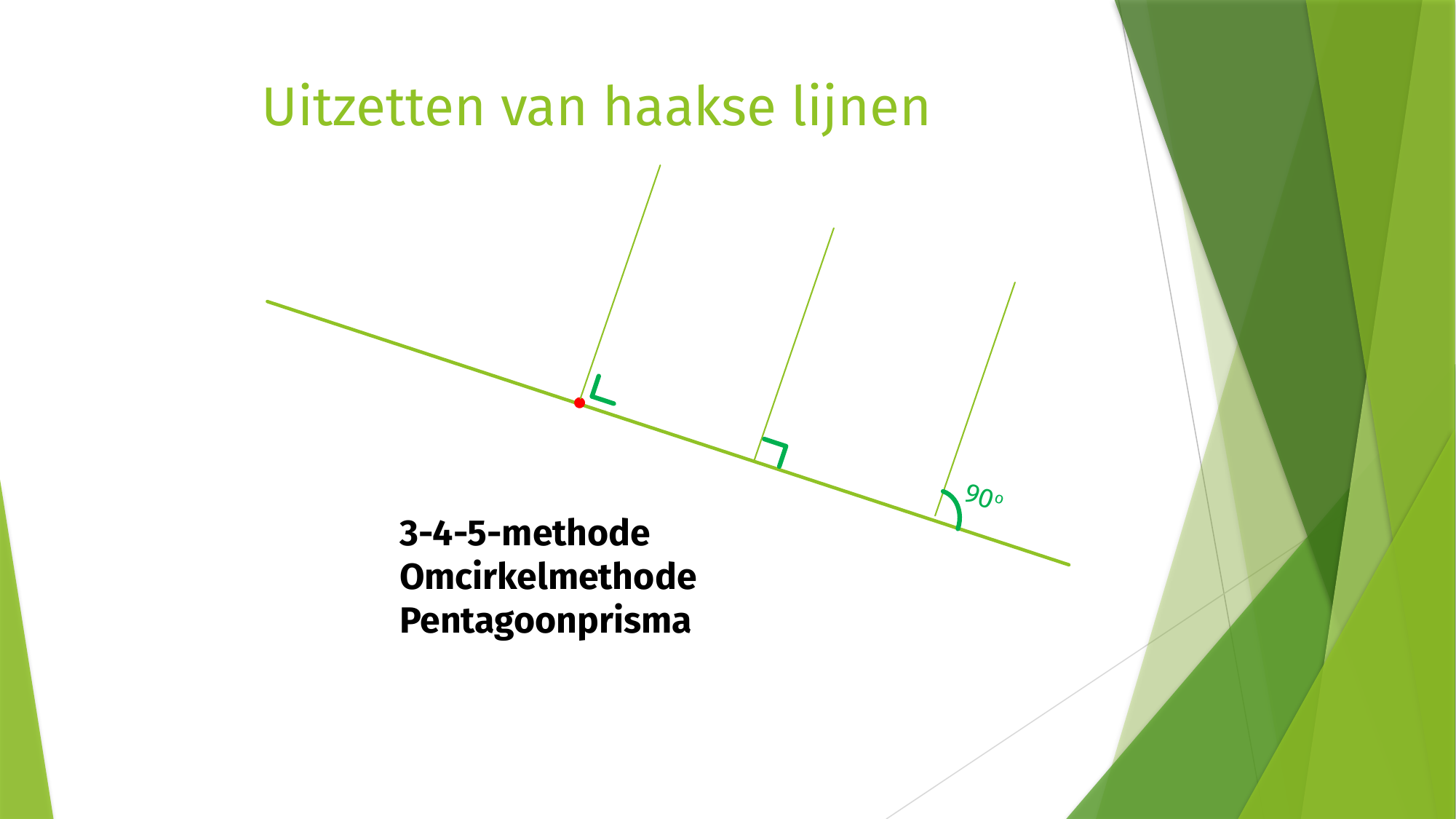

Uitzetten van haakse lijnen

90o

3-4-5-methode
Omcirkelmethode
Pentagoonprisma